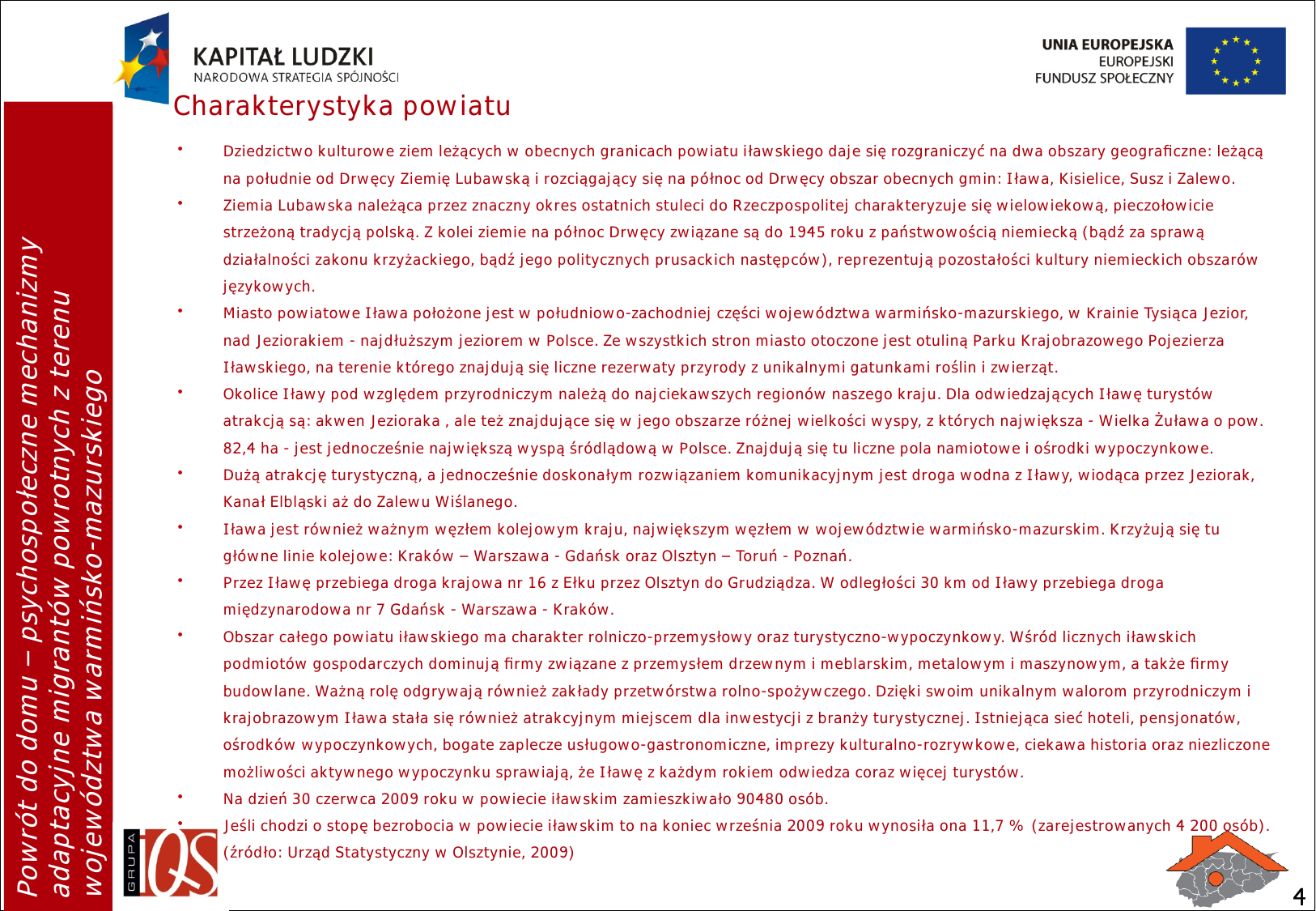

Charakterystyka powiatu
Dziedzictwo kulturowe ziem leżących w obecnych granicach powiatu iławskiego daje się rozgraniczyć na dwa obszary geograficzne: leżącą na południe od Drwęcy Ziemię Lubawską i rozciągający się na północ od Drwęcy obszar obecnych gmin: Iława, Kisielice, Susz i Zalewo.
Ziemia Lubawska należąca przez znaczny okres ostatnich stuleci do Rzeczpospolitej charakteryzuje się wielowiekową, pieczołowicie strzeżoną tradycją polską. Z kolei ziemie na północ Drwęcy związane są do 1945 roku z państwowością niemiecką (bądź za sprawą działalności zakonu krzyżackiego, bądź jego politycznych prusackich następców), reprezentują pozostałości kultury niemieckich obszarów językowych.
Miasto powiatowe Iława położone jest w południowo-zachodniej części województwa warmińsko-mazurskiego, w Krainie Tysiąca Jezior, nad Jeziorakiem - najdłuższym jeziorem w Polsce. Ze wszystkich stron miasto otoczone jest otuliną Parku Krajobrazowego Pojezierza Iławskiego, na terenie którego znajdują się liczne rezerwaty przyrody z unikalnymi gatunkami roślin i zwierząt.
Okolice Iławy pod względem przyrodniczym należą do najciekawszych regionów naszego kraju. Dla odwiedzających Iławę turystów atrakcją są: akwen Jezioraka , ale też znajdujące się w jego obszarze różnej wielkości wyspy, z których największa - Wielka Żuława o pow. 82,4 ha - jest jednocześnie największą wyspą śródlądową w Polsce. Znajdują się tu liczne pola namiotowe i ośrodki wypoczynkowe.
Dużą atrakcję turystyczną, a jednocześnie doskonałym rozwiązaniem komunikacyjnym jest droga wodna z Iławy, wiodąca przez Jeziorak, Kanał Elbląski aż do Zalewu Wiślanego.
Iława jest również ważnym węzłem kolejowym kraju, największym węzłem w województwie warmińsko-mazurskim. Krzyżują się tu główne linie kolejowe: Kraków – Warszawa - Gdańsk oraz Olsztyn – Toruń - Poznań.
Przez Iławę przebiega droga krajowa nr 16 z Ełku przez Olsztyn do Grudziądza. W odległości 30 km od Iławy przebiega droga międzynarodowa nr 7 Gdańsk - Warszawa - Kraków.
Obszar całego powiatu iławskiego ma charakter rolniczo-przemysłowy oraz turystyczno-wypoczynkowy. Wśród licznych iławskich podmiotów gospodarczych dominują firmy związane z przemysłem drzewnym i meblarskim, metalowym i maszynowym, a także firmy budowlane. Ważną rolę odgrywają również zakłady przetwórstwa rolno-spożywczego. Dzięki swoim unikalnym walorom przyrodniczym i krajobrazowym Iława stała się również atrakcyjnym miejscem dla inwestycji z branży turystycznej. Istniejąca sieć hoteli, pensjonatów, ośrodków wypoczynkowych, bogate zaplecze usługowo-gastronomiczne, imprezy kulturalno-rozrywkowe, ciekawa historia oraz niezliczone możliwości aktywnego wypoczynku sprawiają, że Iławę z każdym rokiem odwiedza coraz więcej turystów.
Na dzień 30 czerwca 2009 roku w powiecie iławskim zamieszkiwało 90480 osób.
Jeśli chodzi o stopę bezrobocia w powiecie iławskim to na koniec września 2009 roku wynosiła ona 11,7 % (zarejestrowanych 4 200 osób). (źródło: Urząd Statystyczny w Olsztynie, 2009)
4